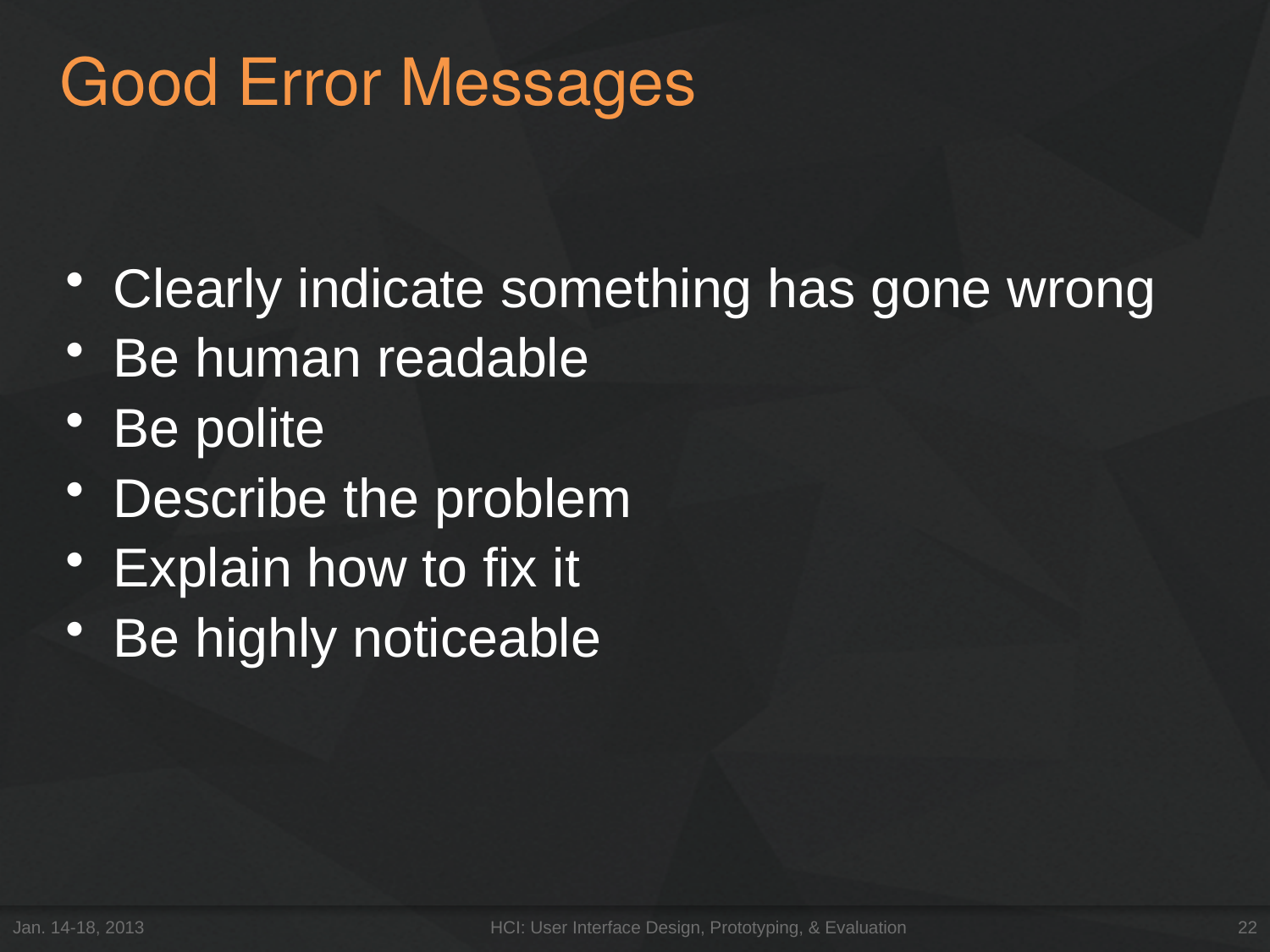

# Good Error Messages
Clearly indicate something has gone wrong
Be human readable
Be polite
Describe the problem
Explain how to fix it
Be highly noticeable

Jan. 14-18, 2013
HCI: User Interface Design, Prototyping, & Evaluation
22